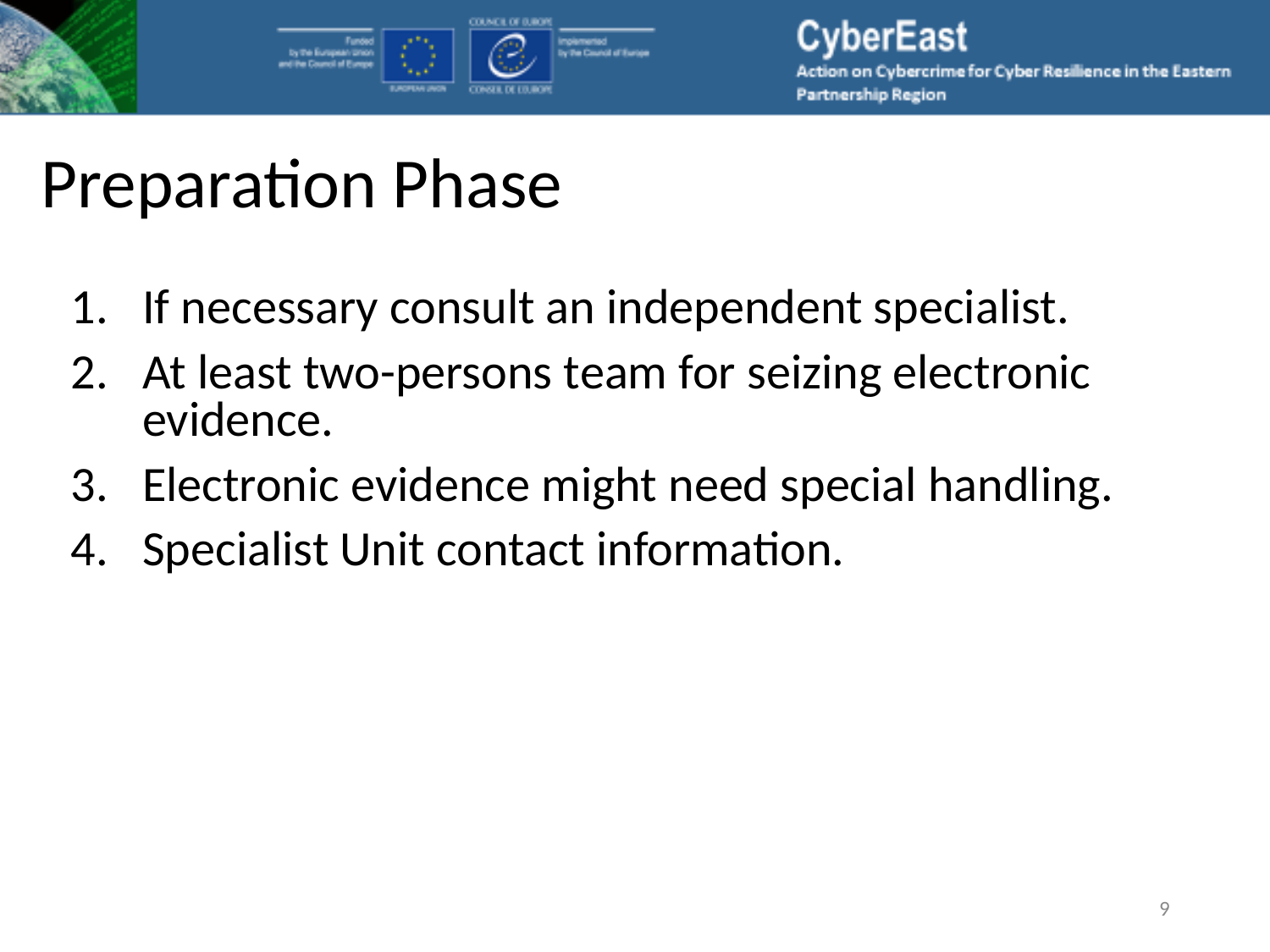

# Preparation Phase
If necessary consult an independent specialist.
At least two-persons team for seizing electronic evidence.
Electronic evidence might need special handling.
Specialist Unit contact information.
9